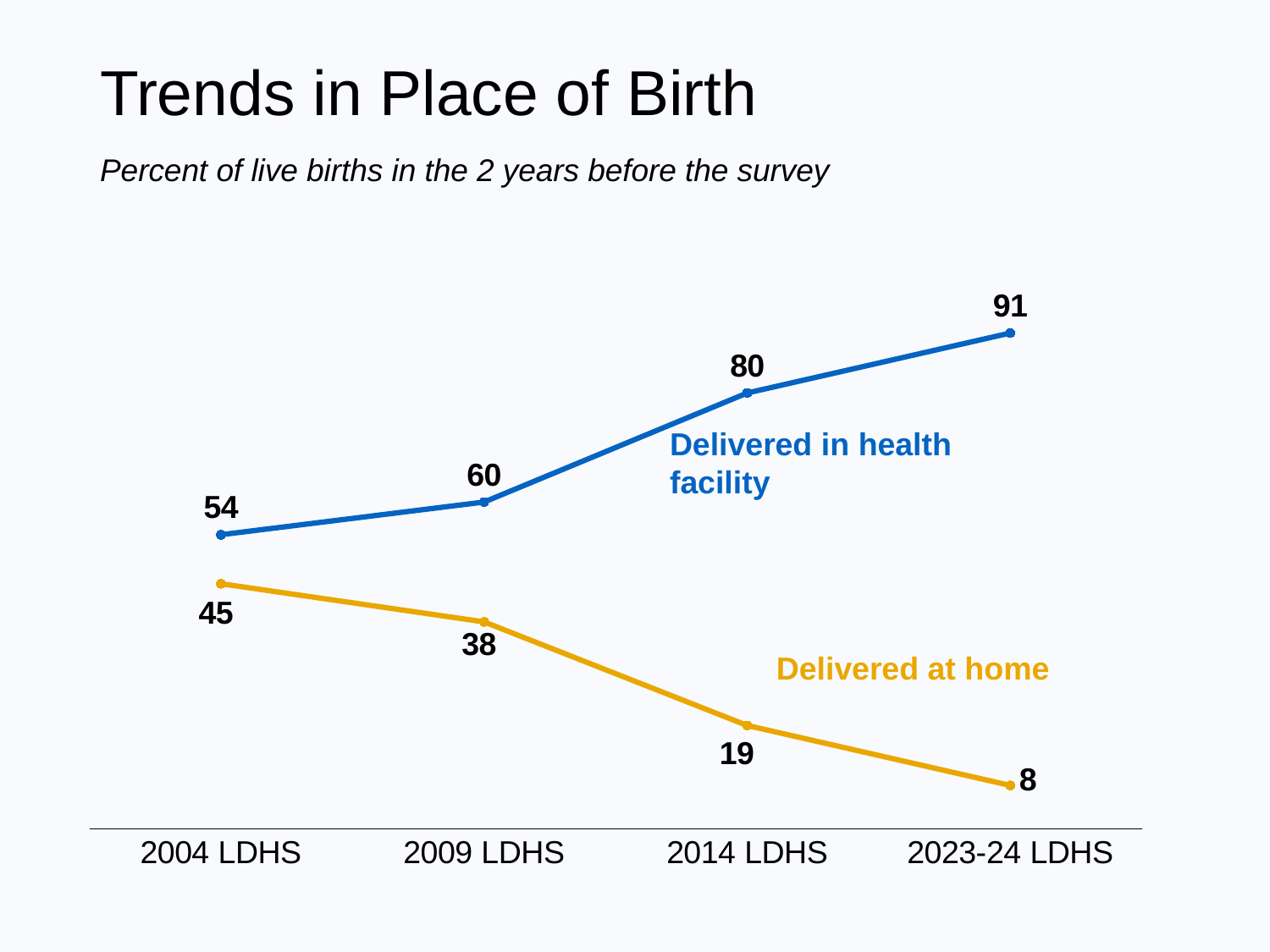

# Trends in Place of Birth
Percent of live births in the 2 years before the survey

### Chart

| Category | Health facility | At home |
|---|---|---|
| 2004 LDHS | 54.0 | 45.0 |
| 2009 LDHS | 60.0 | 38.0 |
| 2014 LDHS | 80.0 | 19.0 |
| 2023-24 LDHS | 91.0 | 8.0 |
Delivered in health facility
Delivered at home